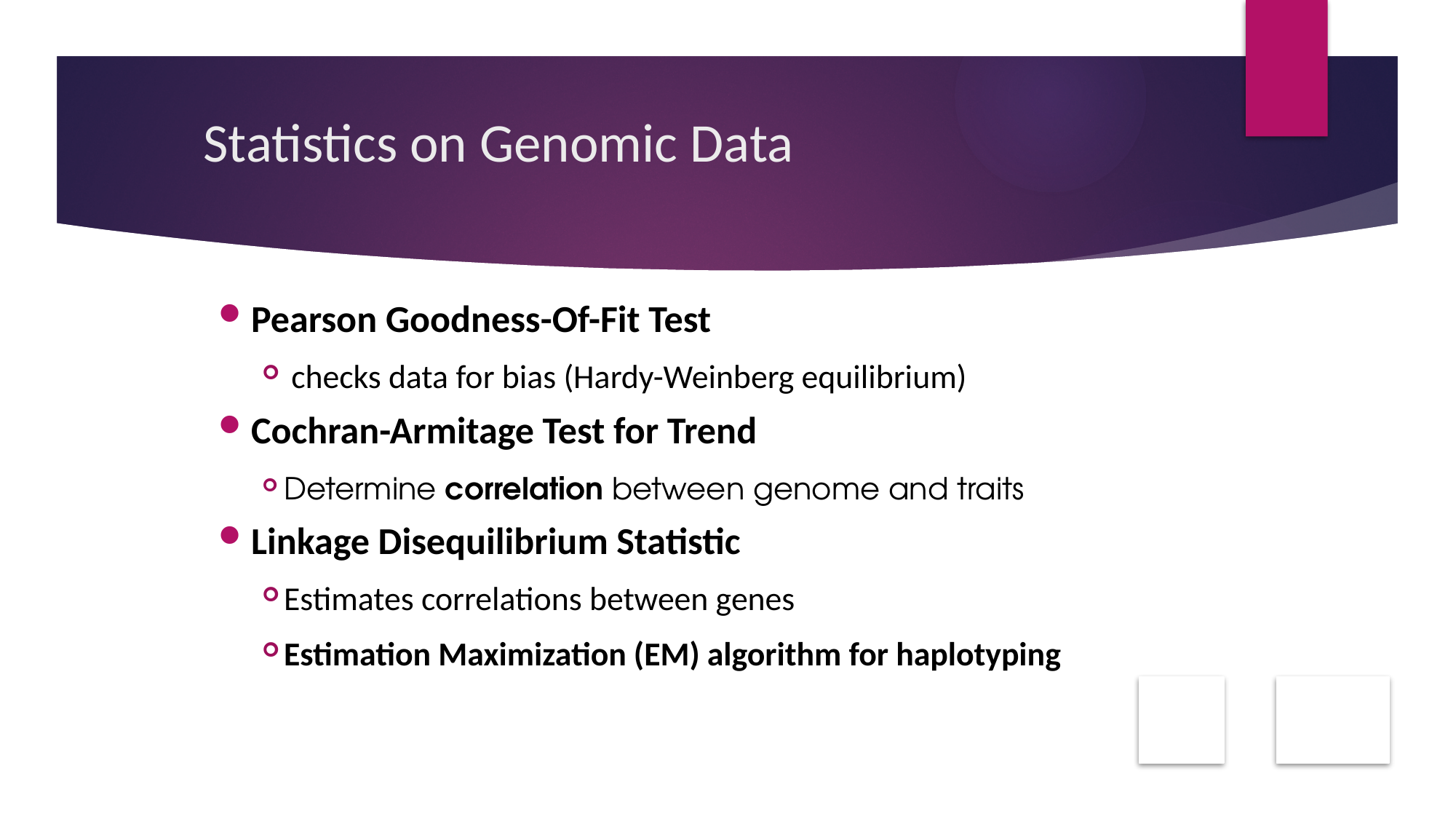

# Statistics on Genomic Data
Pearson Goodness-Of-Fit Test
 checks data for bias (Hardy-Weinberg equilibrium)
Cochran-Armitage Test for Trend
Determine correlation between genome and traits
Linkage Disequilibrium Statistic
Estimates correlations between genes
Estimation Maximization (EM) algorithm for haplotyping